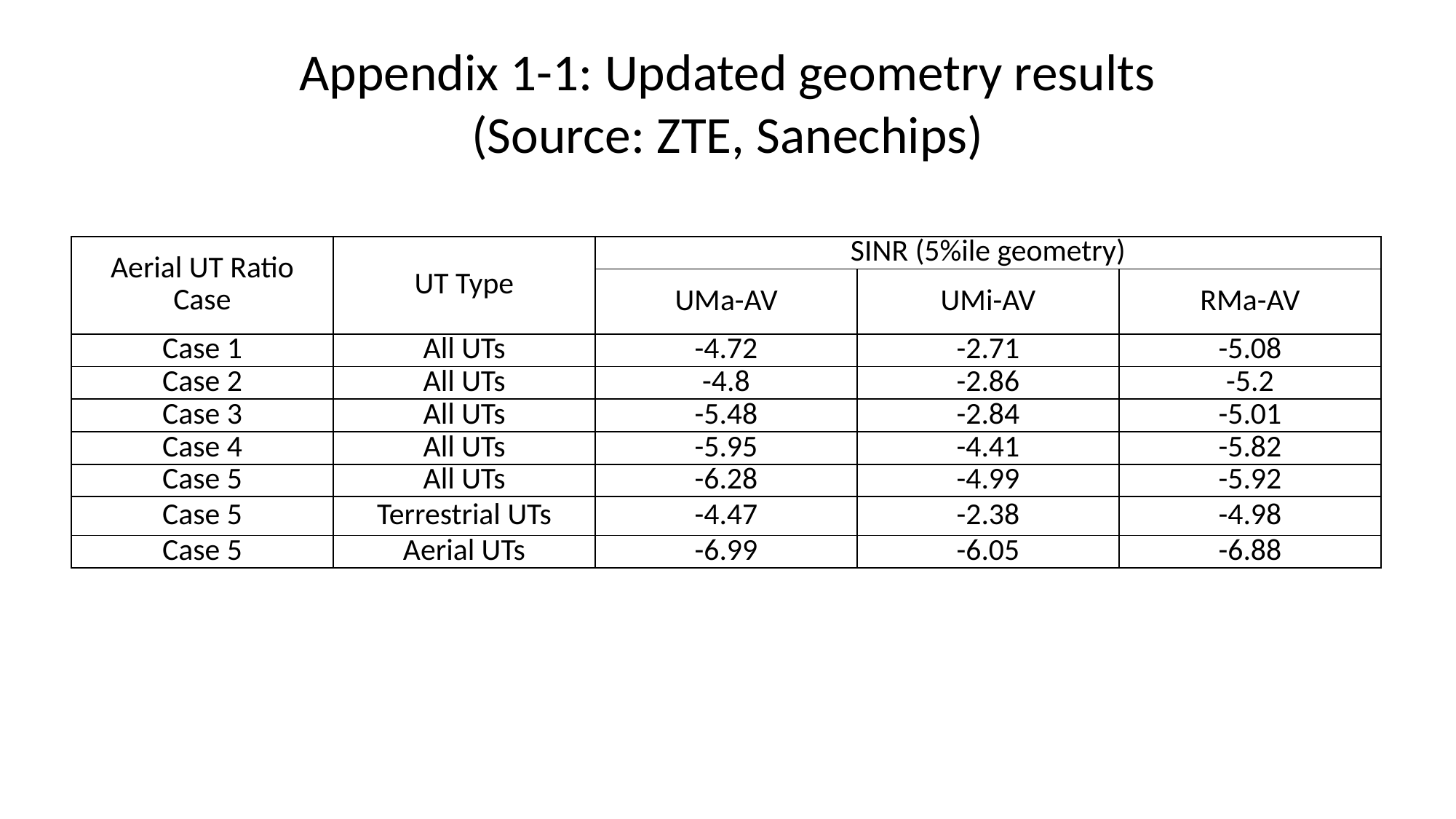

# Appendix 1-1: Updated geometry results (Source: ZTE, Sanechips)
| Aerial UT Ratio Case | UT Type | SINR (5%ile geometry) |  |  |
| --- | --- | --- | --- | --- |
|  |  | UMa-AV | UMi-AV | RMa-AV |
| Case 1 | All UTs | -4.72 | -2.71 | -5.08 |
| Case 2 | All UTs | -4.8 | -2.86 | -5.2 |
| Case 3 | All UTs | -5.48 | -2.84 | -5.01 |
| Case 4 | All UTs | -5.95 | -4.41 | -5.82 |
| Case 5 | All UTs | -6.28 | -4.99 | -5.92 |
| Case 5 | Terrestrial UTs | -4.47 | -2.38 | -4.98 |
| Case 5 | Aerial UTs | -6.99 | -6.05 | -6.88 |